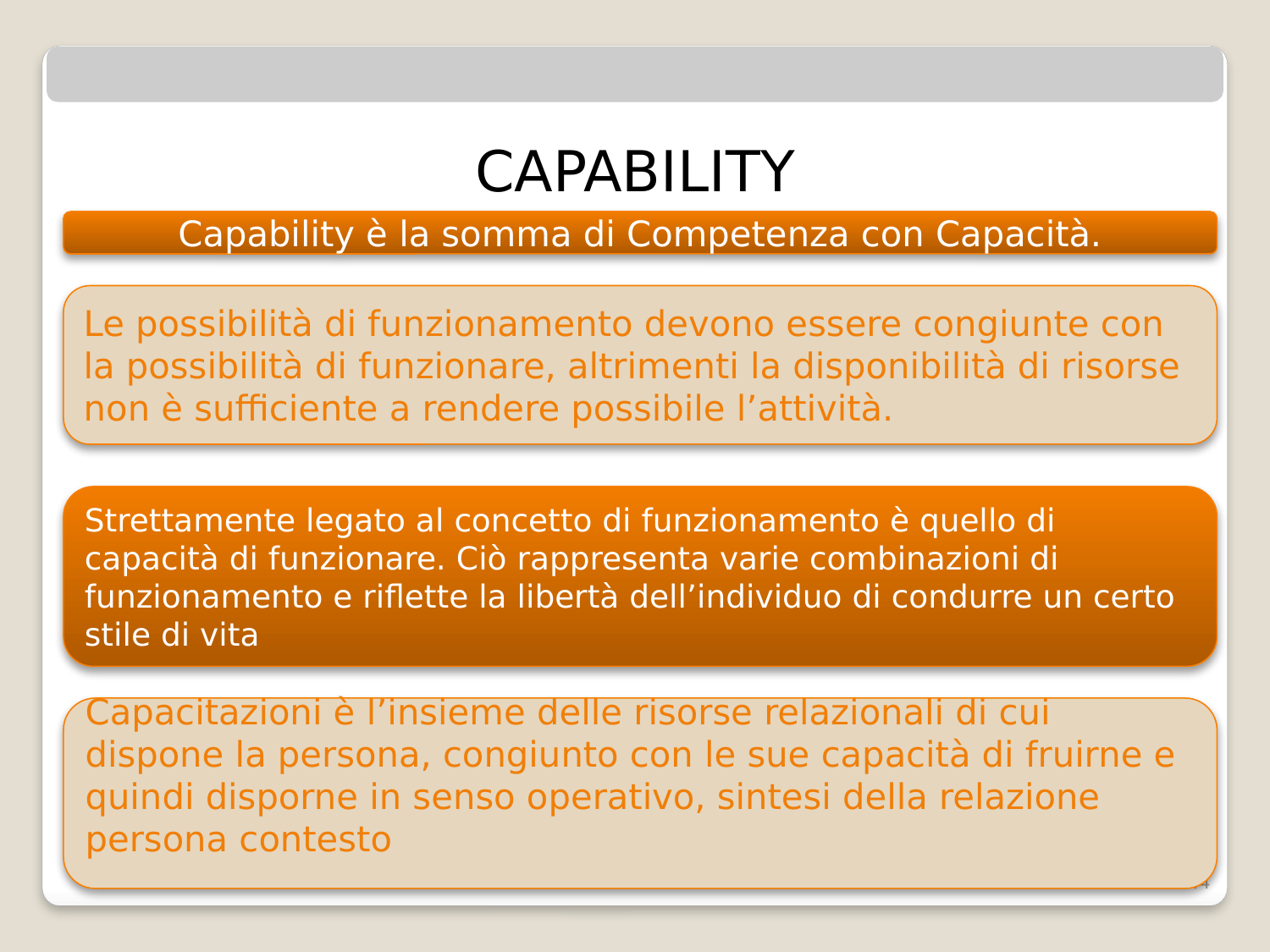

CAPABILITY
Capability è la somma di Competenza con Capacità.
Le possibilità di funzionamento devono essere congiunte con la possibilità di funzionare, altrimenti la disponibilità di risorse non è sufficiente a rendere possibile l’attività.
Strettamente legato al concetto di funzionamento è quello di capacità di funzionare. Ciò rappresenta varie combinazioni di funzionamento e riflette la libertà dell’individuo di condurre un certo stile di vita
Capacitazioni è l’insieme delle risorse relazionali di cui dispone la persona, congiunto con le sue capacità di fruirne e quindi disporne in senso operativo, sintesi della relazione persona contesto

44